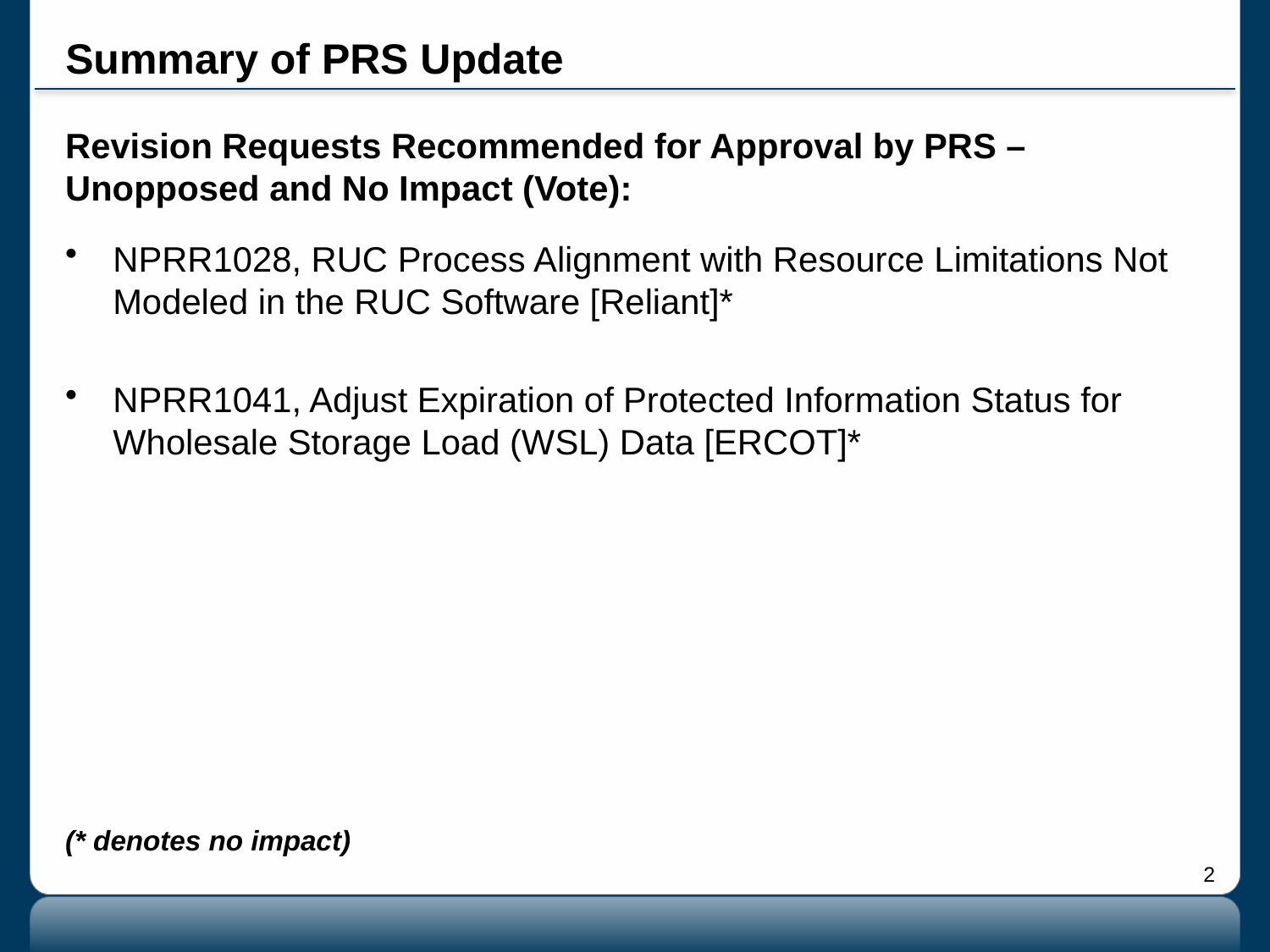

# Summary of PRS Update
Revision Requests Recommended for Approval by PRS – Unopposed and No Impact (Vote):
NPRR1028, RUC Process Alignment with Resource Limitations Not Modeled in the RUC Software [Reliant]*

NPRR1041, Adjust Expiration of Protected Information Status for Wholesale Storage Load (WSL) Data [ERCOT]*

(* denotes no impact)